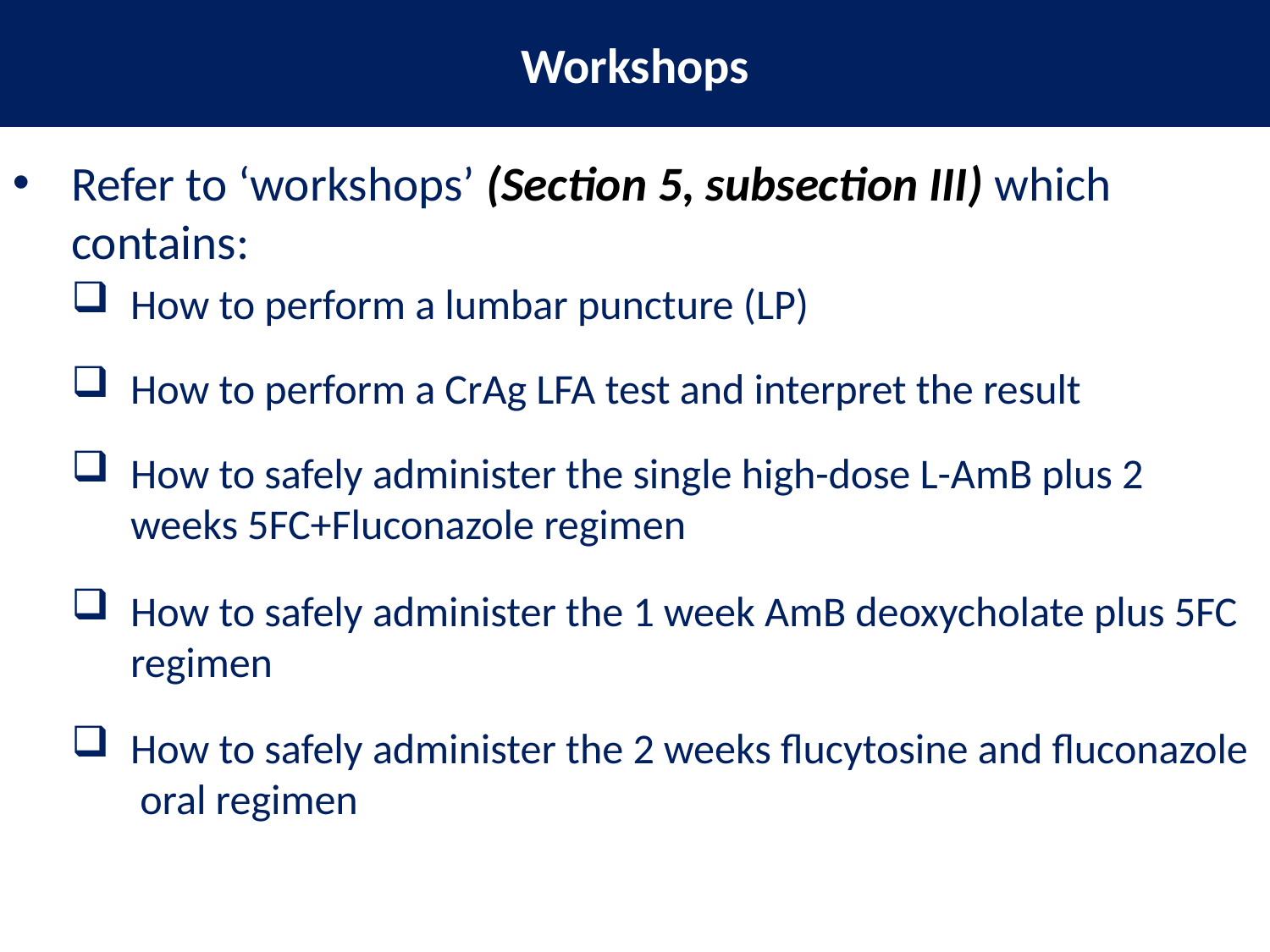

Workshops
Refer to ‘workshops’ (Section 5, subsection III) which contains:
How to perform a lumbar puncture (LP)

How to perform a CrAg LFA test and interpret the result

How to safely administer the single high-dose L-AmB plus 2 weeks 5FC+Fluconazole regimen

How to safely administer the 1 week AmB deoxycholate plus 5FC regimen

How to safely administer the 2 weeks flucytosine and fluconazole  oral regimen